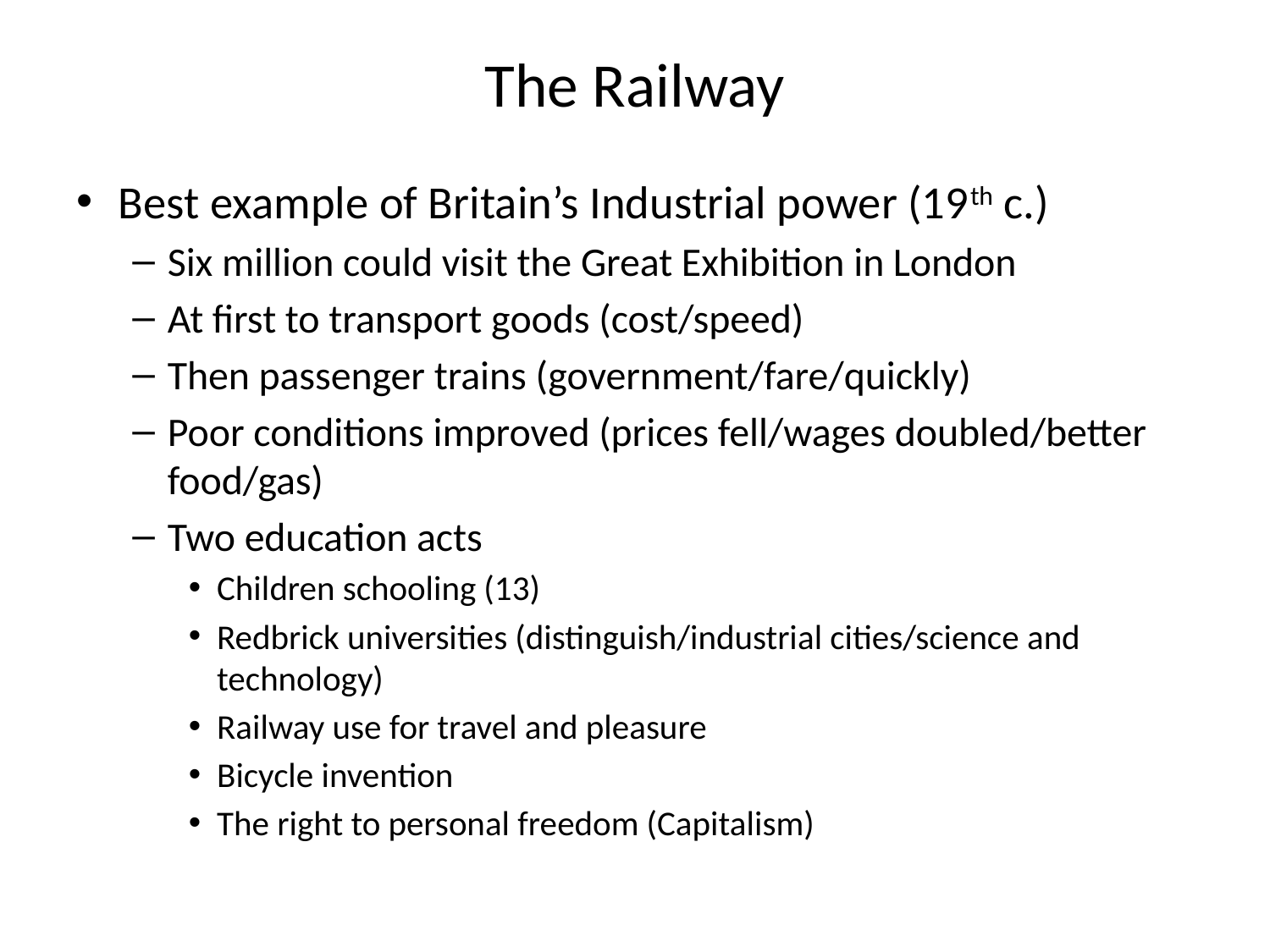

# The Railway
Best example of Britain’s Industrial power (19th c.)
Six million could visit the Great Exhibition in London
At first to transport goods (cost/speed)
Then passenger trains (government/fare/quickly)
Poor conditions improved (prices fell/wages doubled/better food/gas)
Two education acts
Children schooling (13)
Redbrick universities (distinguish/industrial cities/science and technology)
Railway use for travel and pleasure
Bicycle invention
The right to personal freedom (Capitalism)